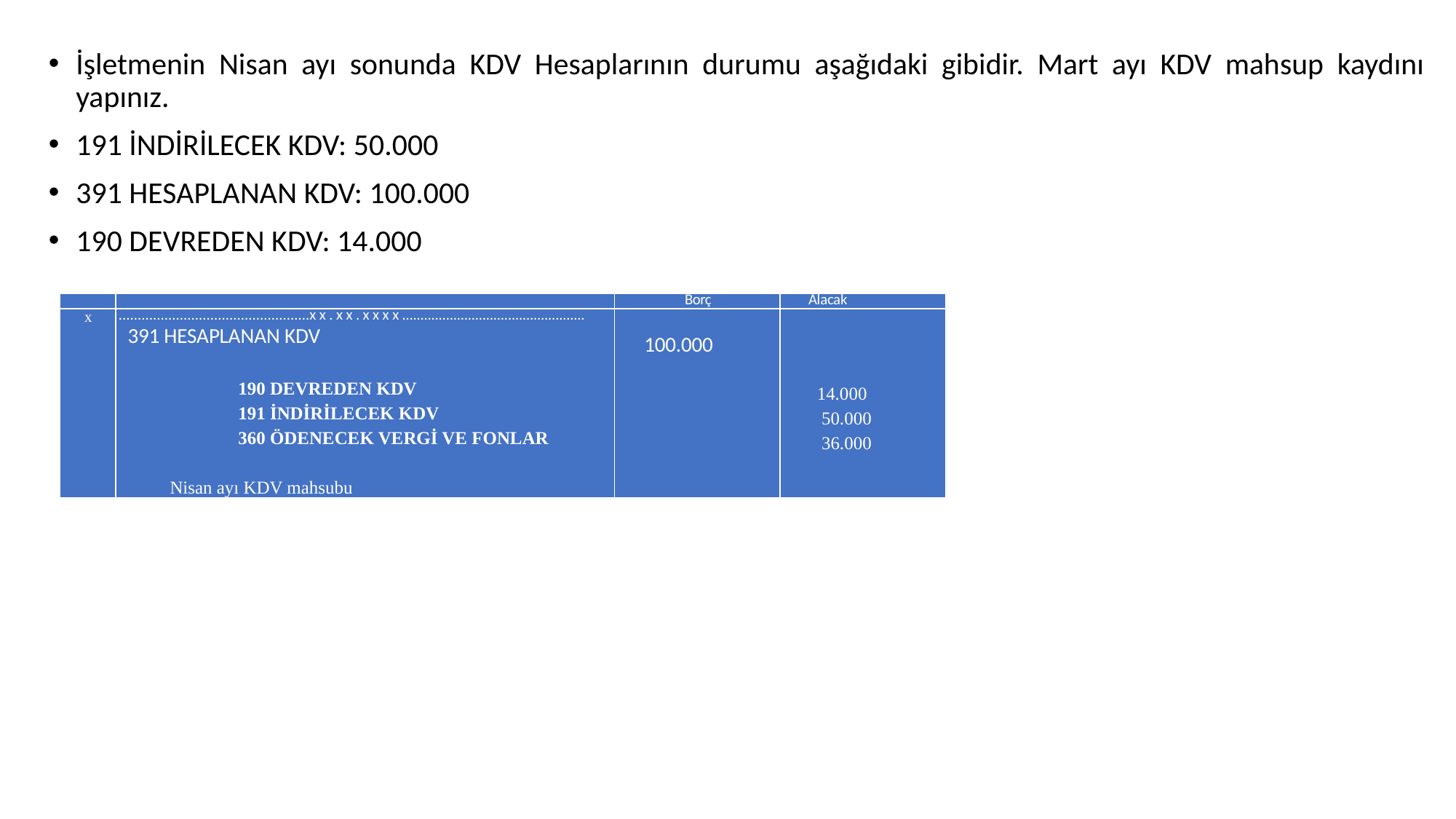

İşletmenin Nisan ayı sonunda KDV Hesaplarının durumu aşağıdaki gibidir. Mart ayı KDV mahsup kaydını yapınız.
191 İNDİRİLECEK KDV: 50.000
391 HESAPLANAN KDV: 100.000
190 DEVREDEN KDV: 14.000

|  |  | Borç | Alacak |
| --- | --- | --- | --- |
| x | ..................................................xx.xx.xxxx.................................................. 391 HESAPLANAN KDV 190 DEVREDEN KDV 191 İNDİRİLECEK KDV 360 ÖDENECEK VERGİ VE FONLAR Nisan ayı KDV mahsubu | 100.000 | 14.000 50.000 36.000 |